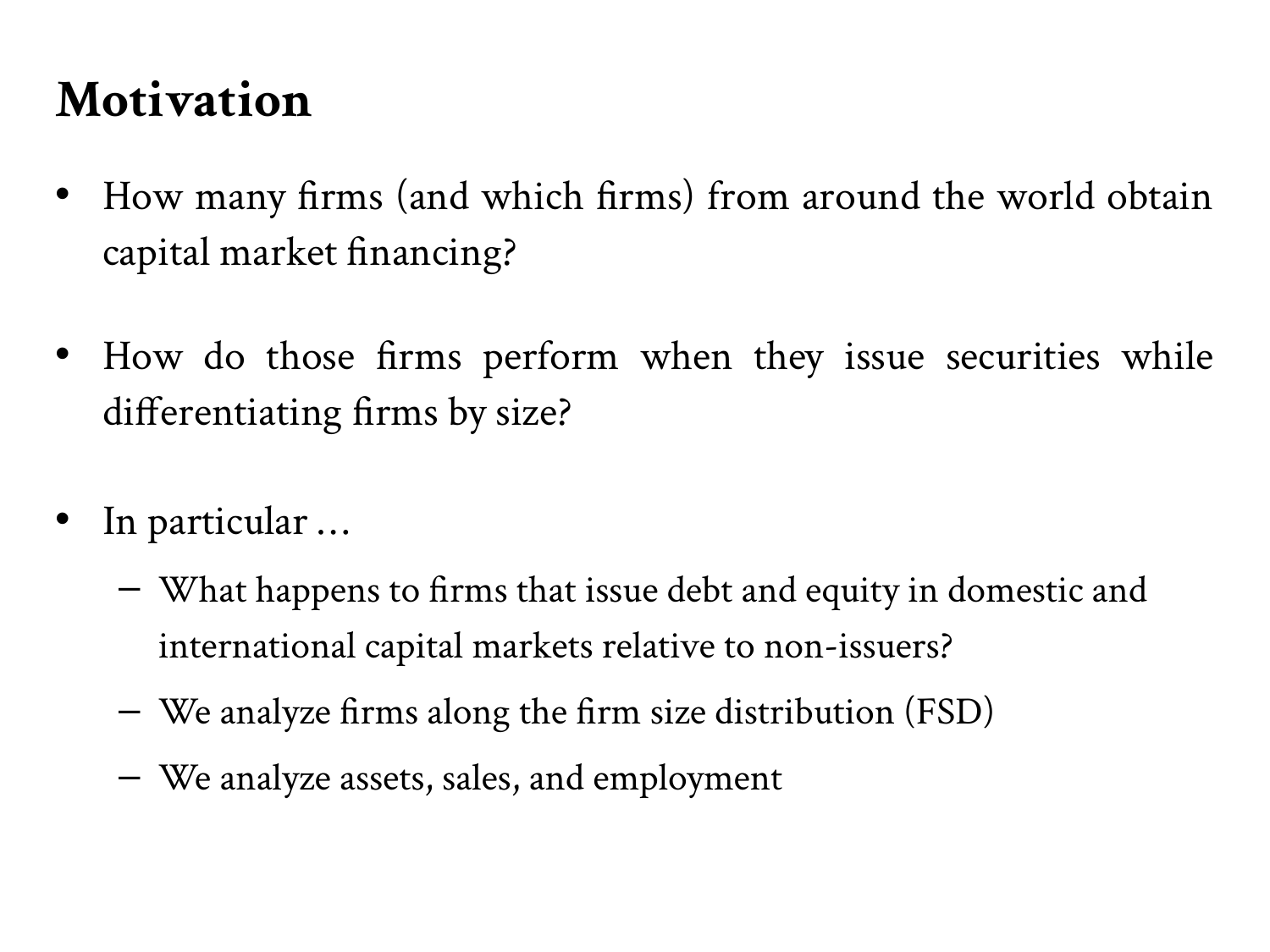

# Motivation
How many firms (and which firms) from around the world obtain capital market financing?

How do those firms perform when they issue securities while differentiating firms by size?

In particular …
What happens to firms that issue debt and equity in domestic and international capital markets relative to non-issuers?
We analyze firms along the firm size distribution (FSD)
We analyze assets, sales, and employment